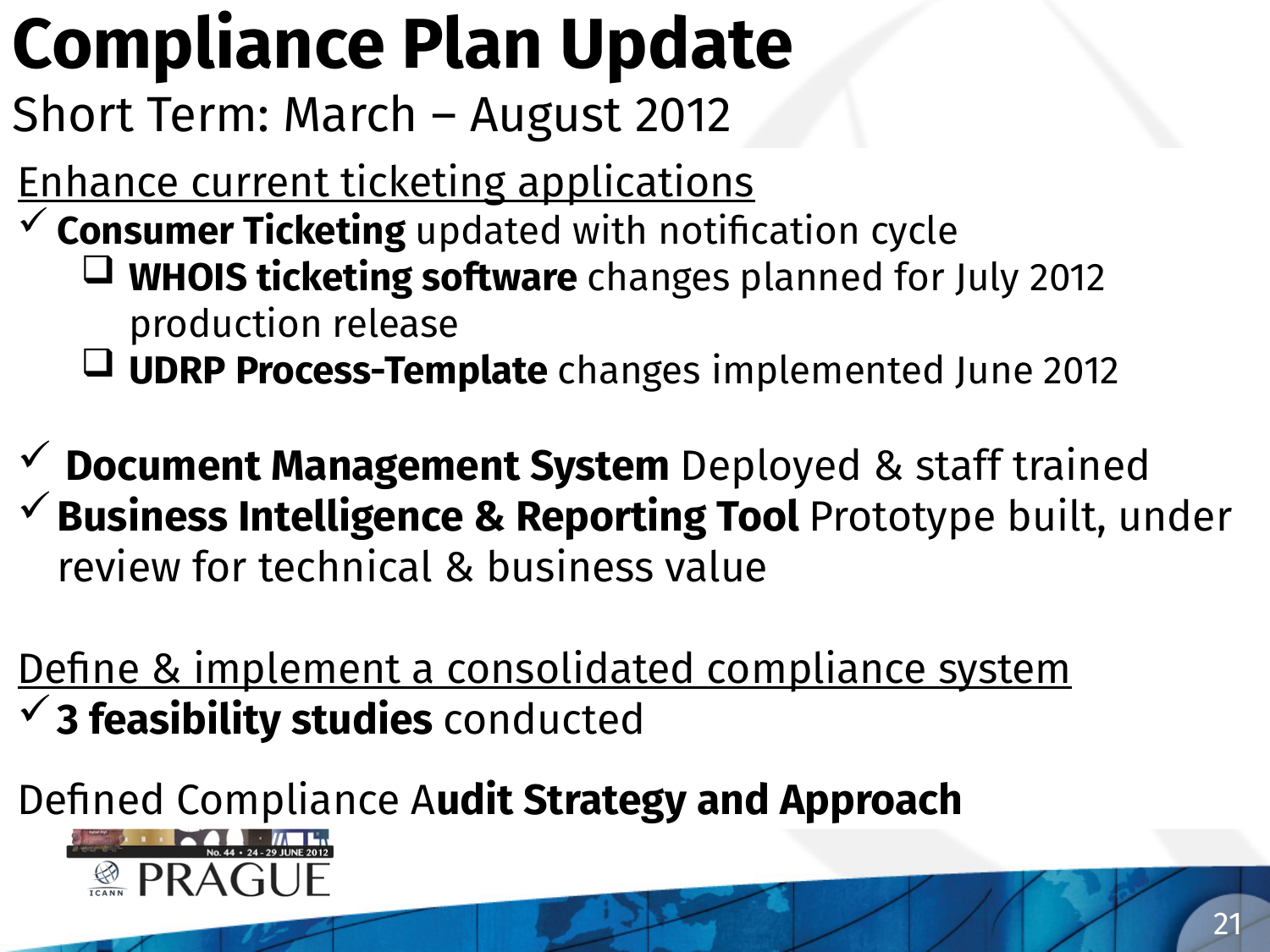

# Compliance Plan Update Short Term: March – August 2012
Enhance current ticketing applications
Consumer Ticketing updated with notification cycle
WHOIS ticketing software changes planned for July 2012 production release
UDRP Process-Template changes implemented June 2012

Document Management System Deployed & staff trained
Business Intelligence & Reporting Tool Prototype built, under review for technical & business value

Define & implement a consolidated compliance system
3 feasibility studies conducted

Defined Compliance Audit Strategy and Approach
21